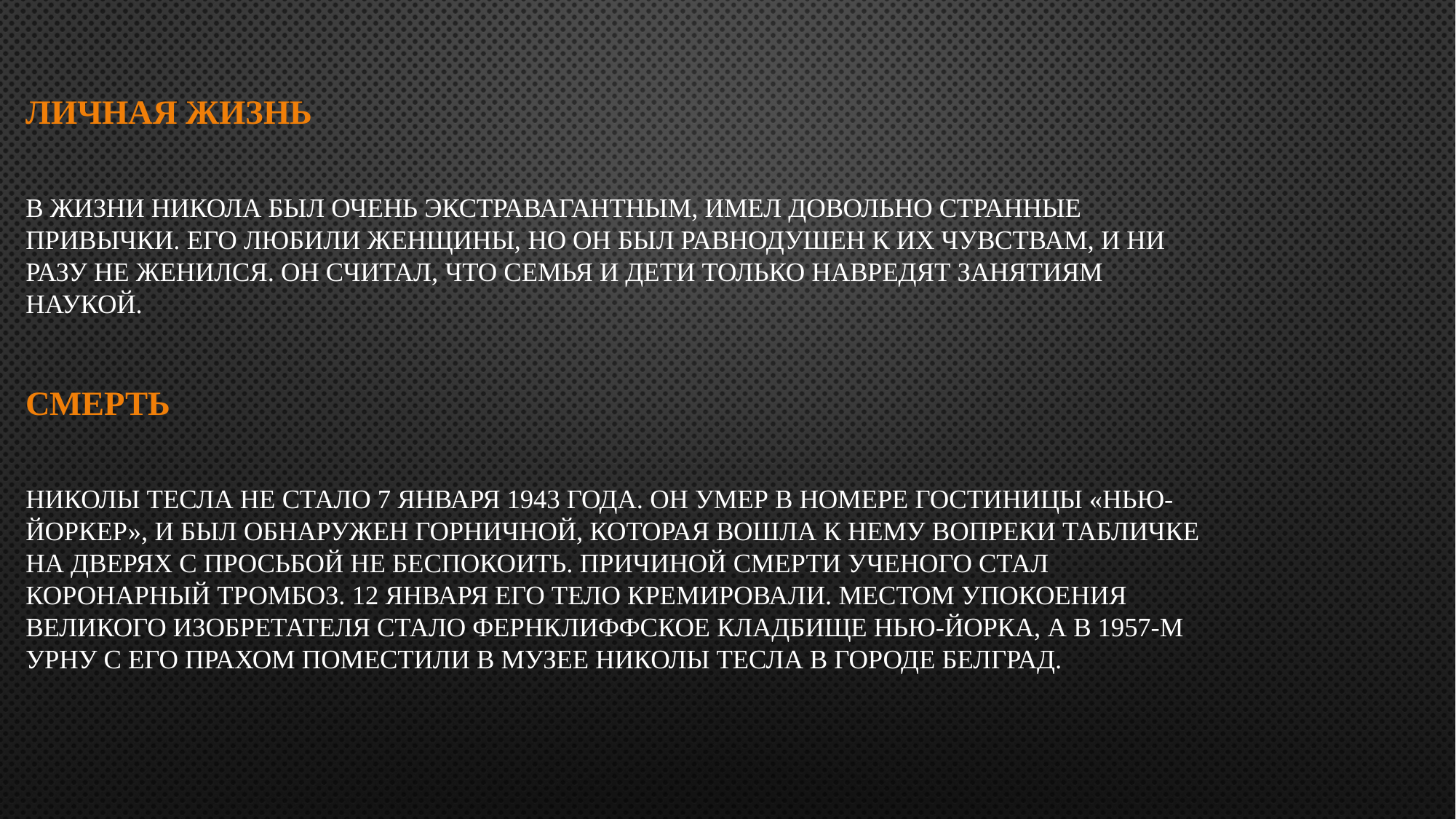

Личная жизнь

В жизни Никола был очень экстравагантным, имел довольно странные привычки. Его любили женщины, но он был равнодушен к их чувствам, и ни разу не женился. Он считал, что семья и дети только навредят занятиям наукой.

Смерть

Николы Тесла не стало 7 января 1943 года. Он умер в номере гостиницы «Нью-Йоркер», и был обнаружен горничной, которая вошла к нему вопреки табличке на дверях с просьбой не беспокоить. Причиной смерти ученого стал коронарный тромбоз. 12 января его тело кремировали. Местом упокоения великого изобретателя стало Фернклиффское кладбище Нью-Йорка, а в 1957-м урну с его прахом поместили в Музее Николы Тесла в городе Белград.